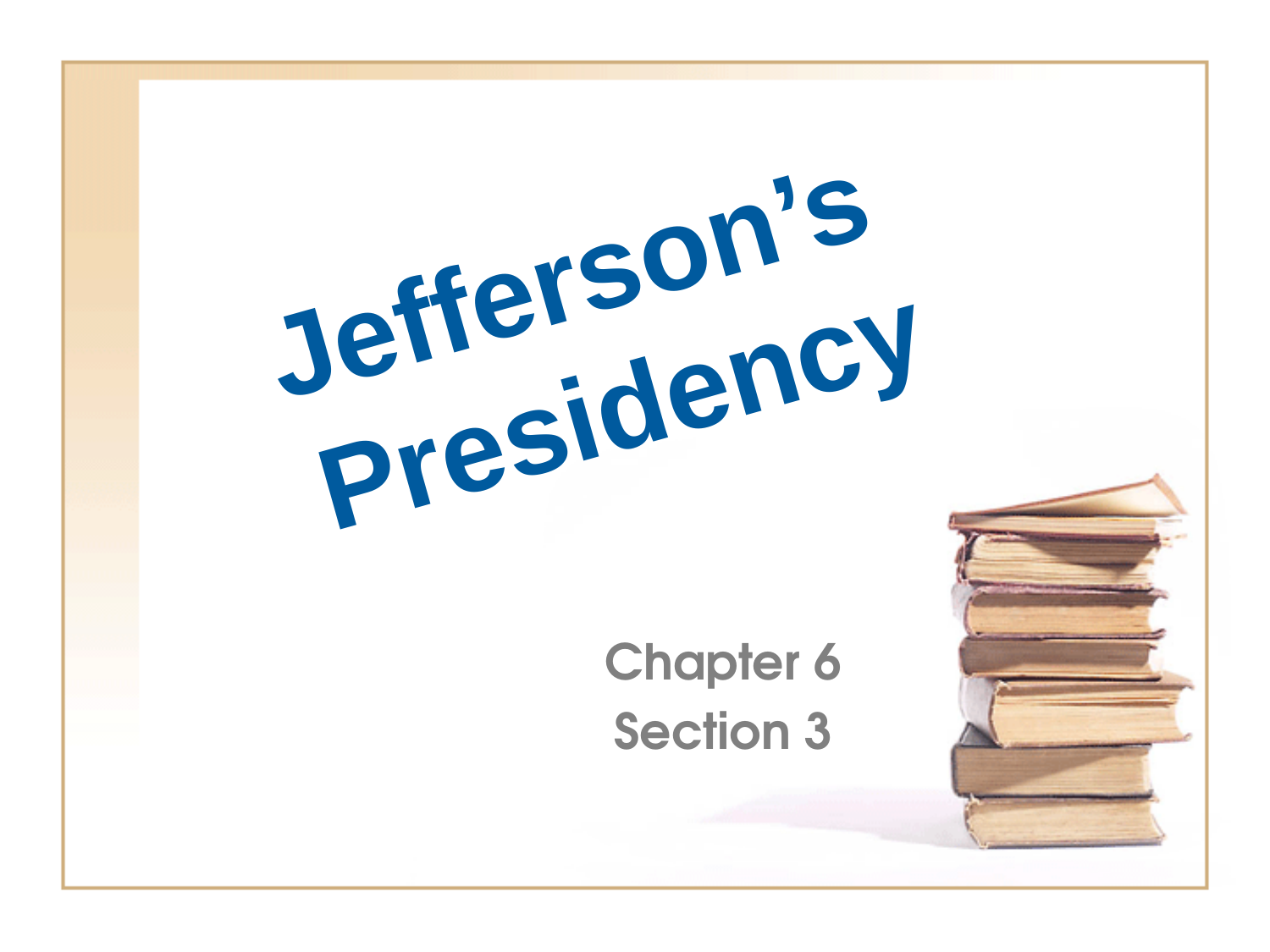

# Jefferson’s Presidency
Chapter 6
Section 3